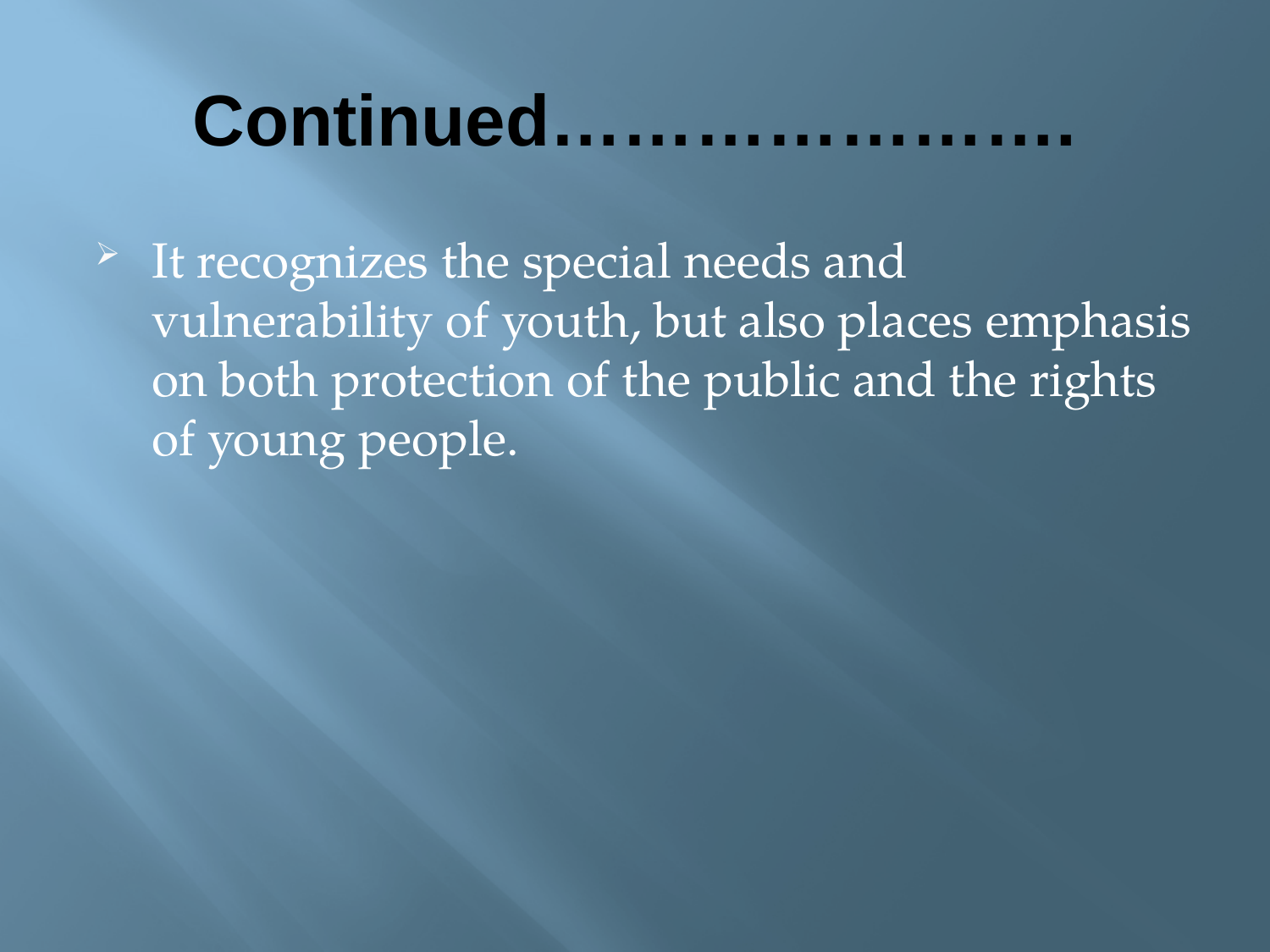

# Continued………………….
It recognizes the special needs and vulnerability of youth, but also places emphasis on both protection of the public and the rights of young people.